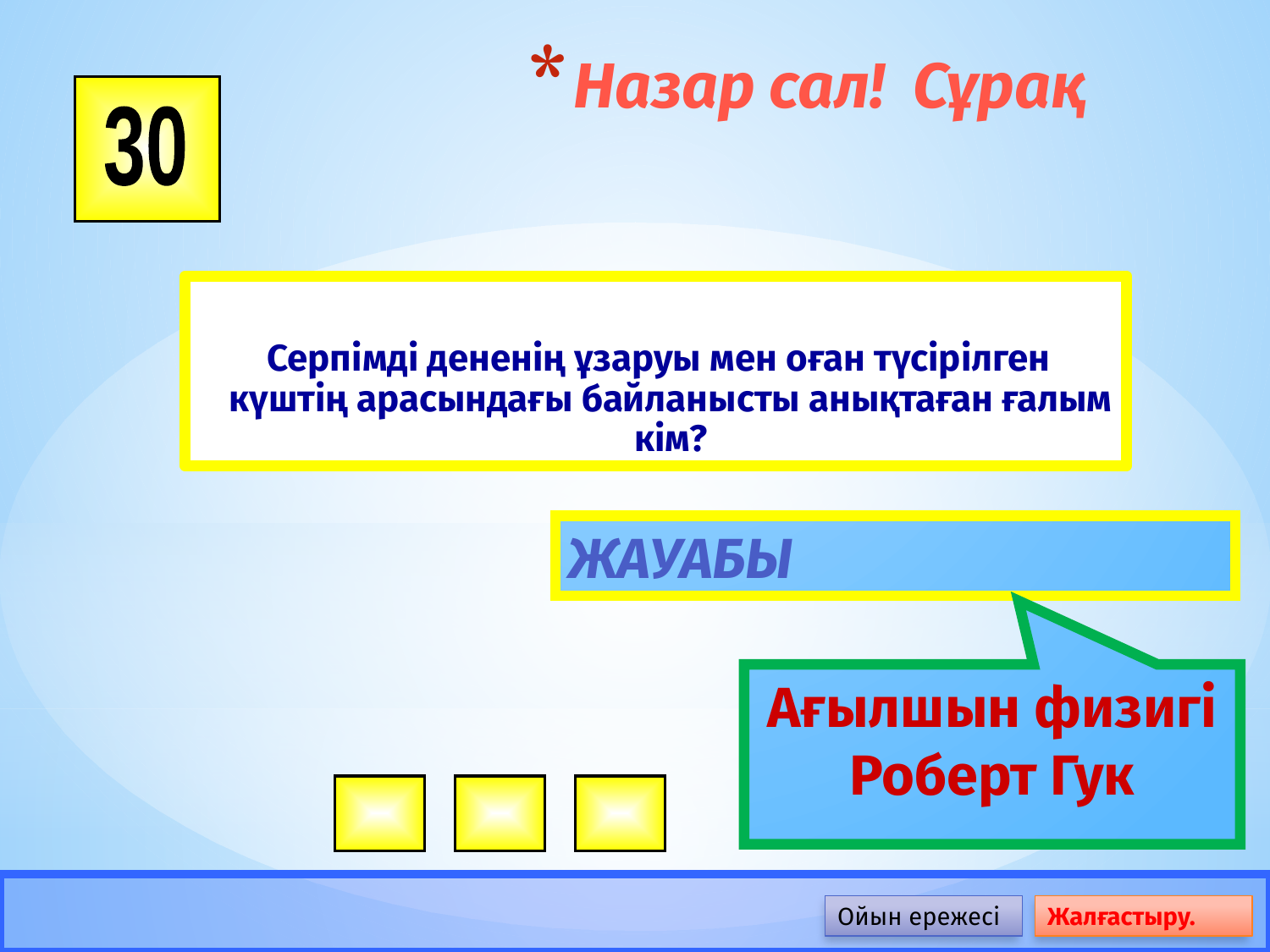

# Назар сал!  Сұрақ

30

Серпімді дененің ұзаруы мен оған түсірілген күштің арасындағы байланысты анықтаған ғалым кім?
жауабы
Ағылшын физигі Роберт Гук

Ойын ережесі
Жалғастыру.